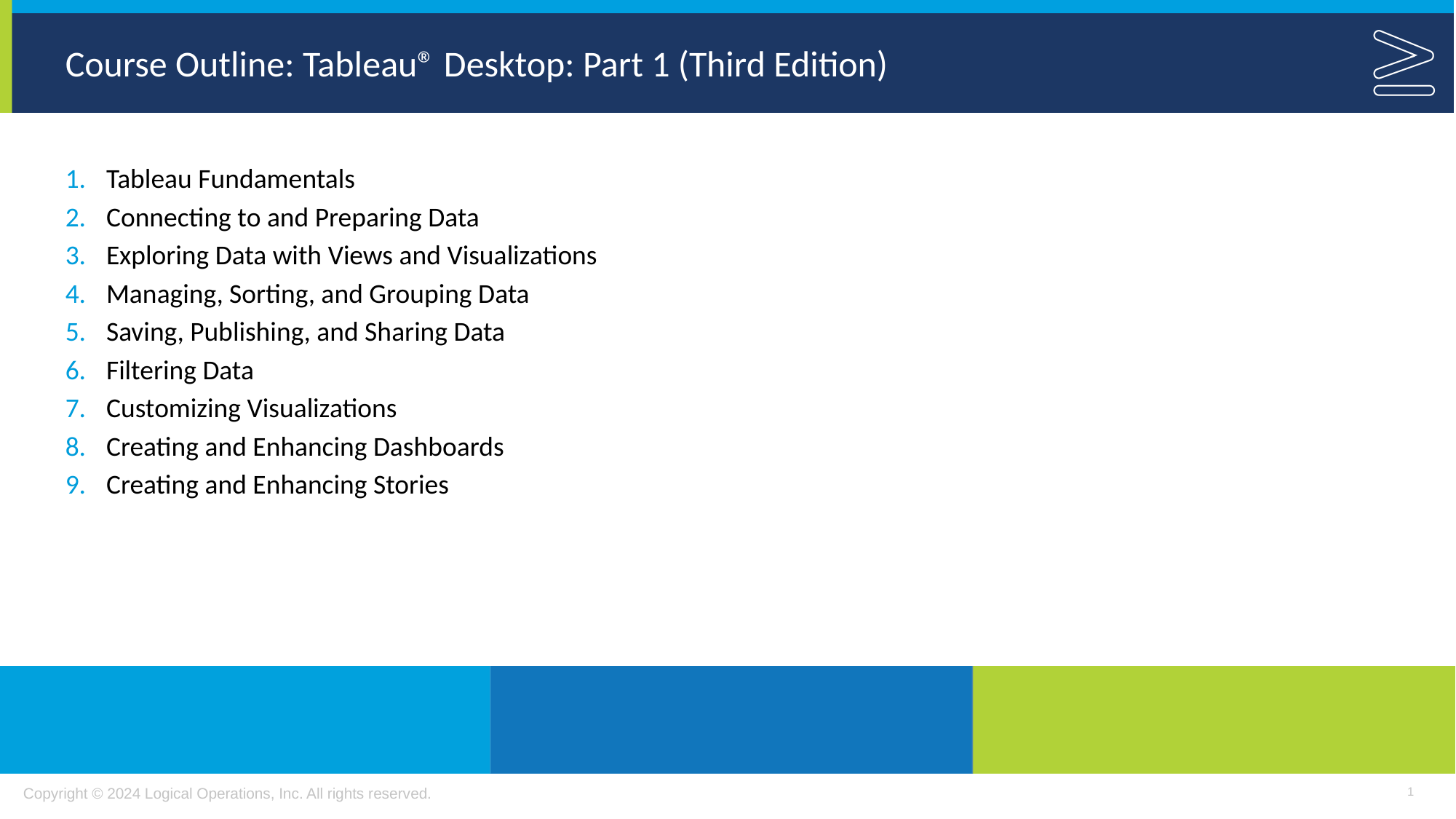

# Course Outline: Tableau® Desktop: Part 1 (Third Edition)
Tableau Fundamentals
Connecting to and Preparing Data
Exploring Data with Views and Visualizations
Managing, Sorting, and Grouping Data
Saving, Publishing, and Sharing Data
Filtering Data
Customizing Visualizations
Creating and Enhancing Dashboards
Creating and Enhancing Stories
1